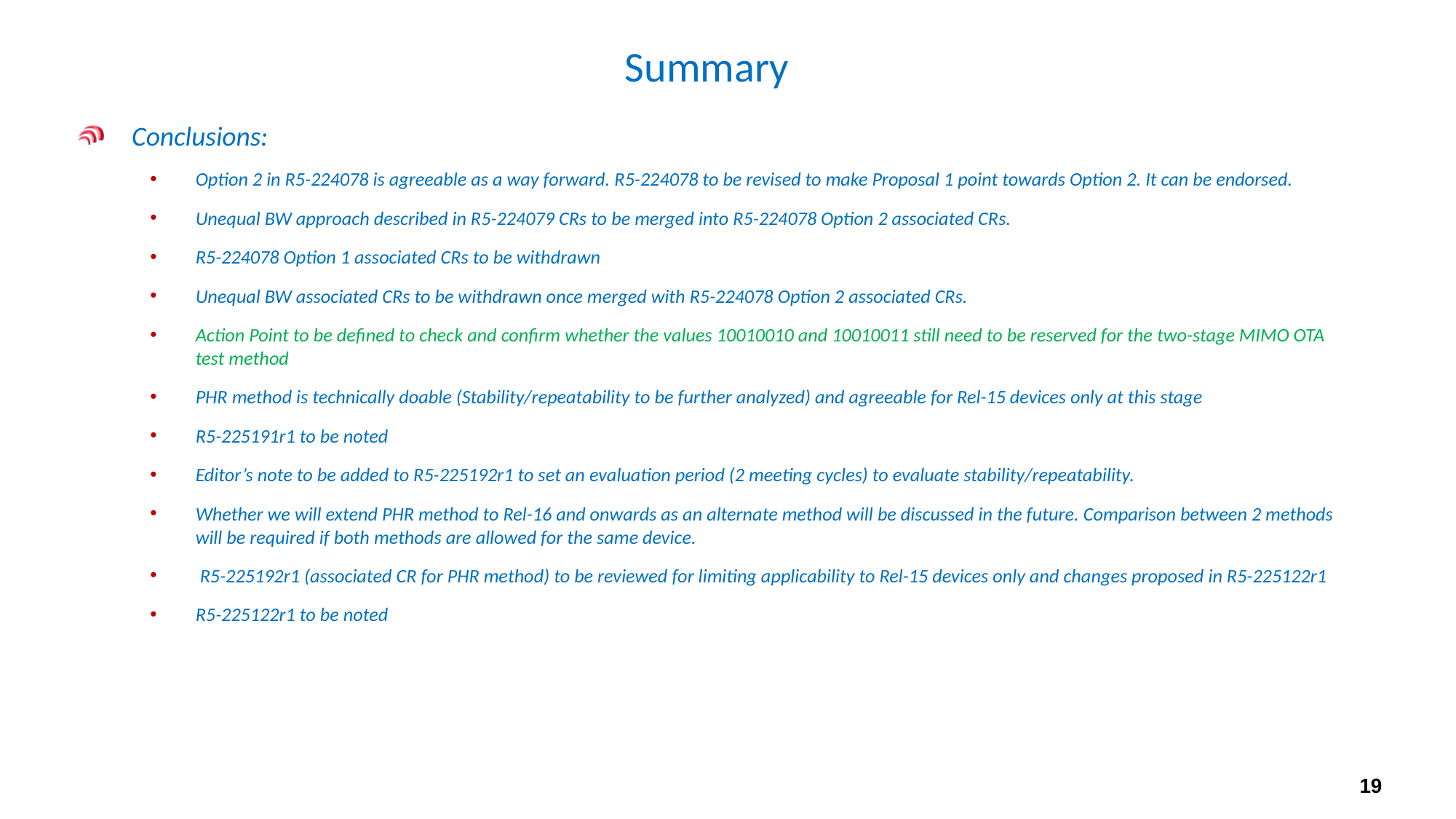

# Summary
Conclusions:
Option 2 in R5-224078 is agreeable as a way forward. R5-224078 to be revised to make Proposal 1 point towards Option 2. It can be endorsed.
Unequal BW approach described in R5-224079 CRs to be merged into R5-224078 Option 2 associated CRs.
R5-224078 Option 1 associated CRs to be withdrawn
Unequal BW associated CRs to be withdrawn once merged with R5-224078 Option 2 associated CRs.
Action Point to be defined to check and confirm whether the values 10010010 and 10010011 still need to be reserved for the two-stage MIMO OTA test method
PHR method is technically doable (Stability/repeatability to be further analyzed) and agreeable for Rel-15 devices only at this stage
R5-225191r1 to be noted
Editor’s note to be added to R5-225192r1 to set an evaluation period (2 meeting cycles) to evaluate stability/repeatability.
Whether we will extend PHR method to Rel-16 and onwards as an alternate method will be discussed in the future. Comparison between 2 methods will be required if both methods are allowed for the same device.
 R5-225192r1 (associated CR for PHR method) to be reviewed for limiting applicability to Rel-15 devices only and changes proposed in R5-225122r1
R5-225122r1 to be noted